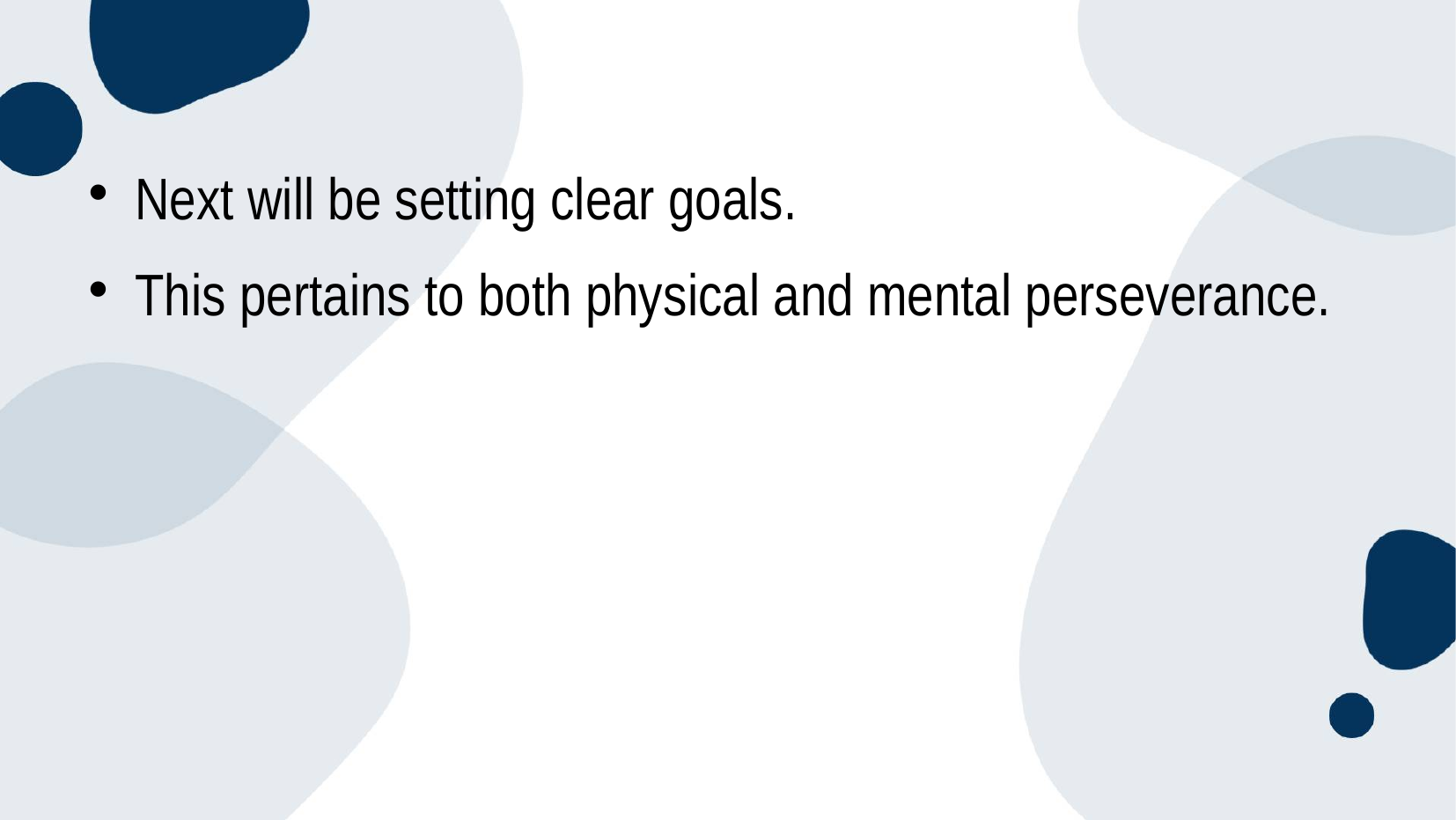

#
Next will be setting clear goals.
This pertains to both physical and mental perseverance.